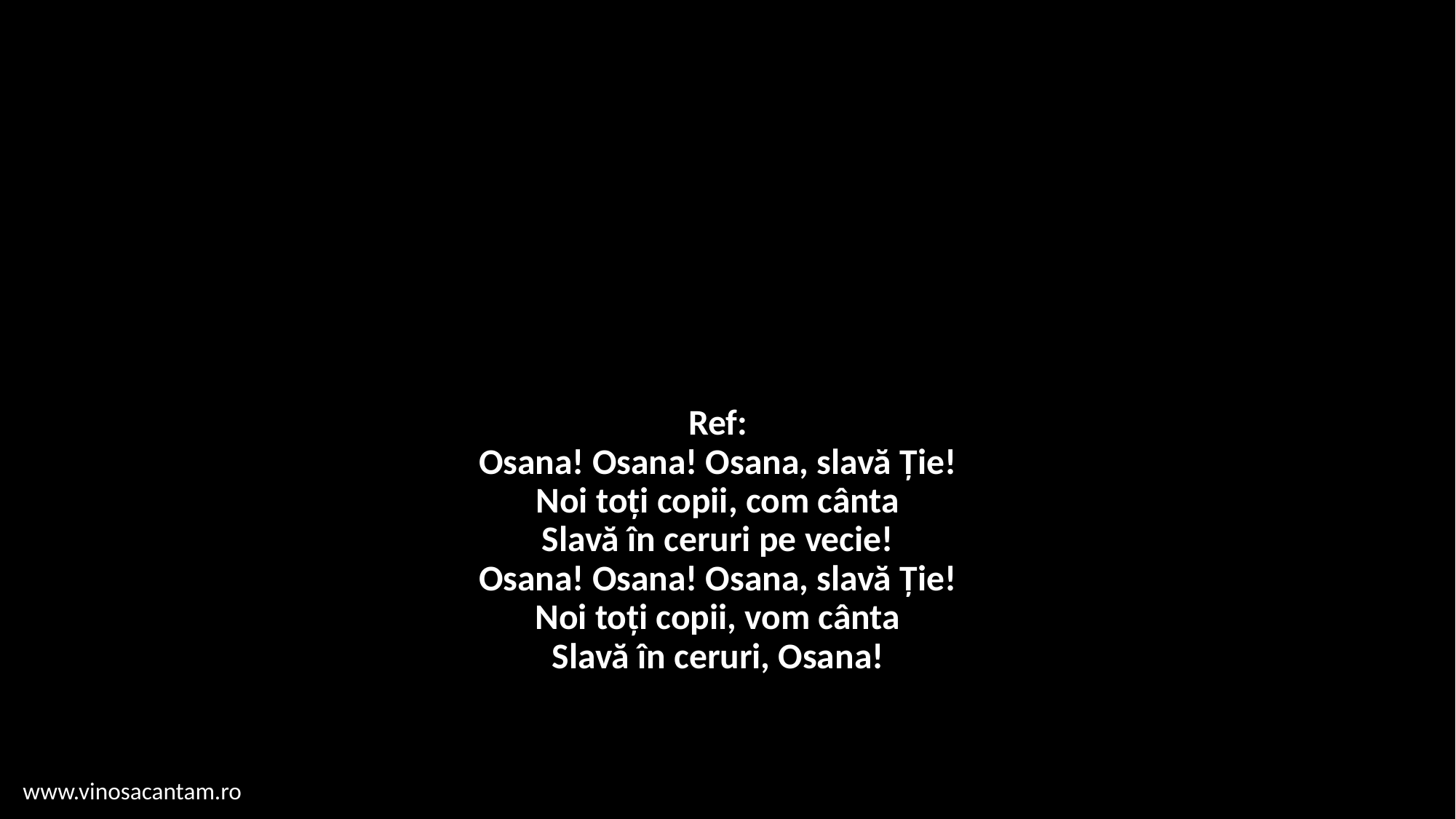

# Ref: Osana! Osana! Osana, slavă Ție! Noi toți copii, com cânta Slavă în ceruri pe vecie! Osana! Osana! Osana, slavă Ție! Noi toți copii, vom cânta Slavă în ceruri, Osana!
www.vinosacantam.ro